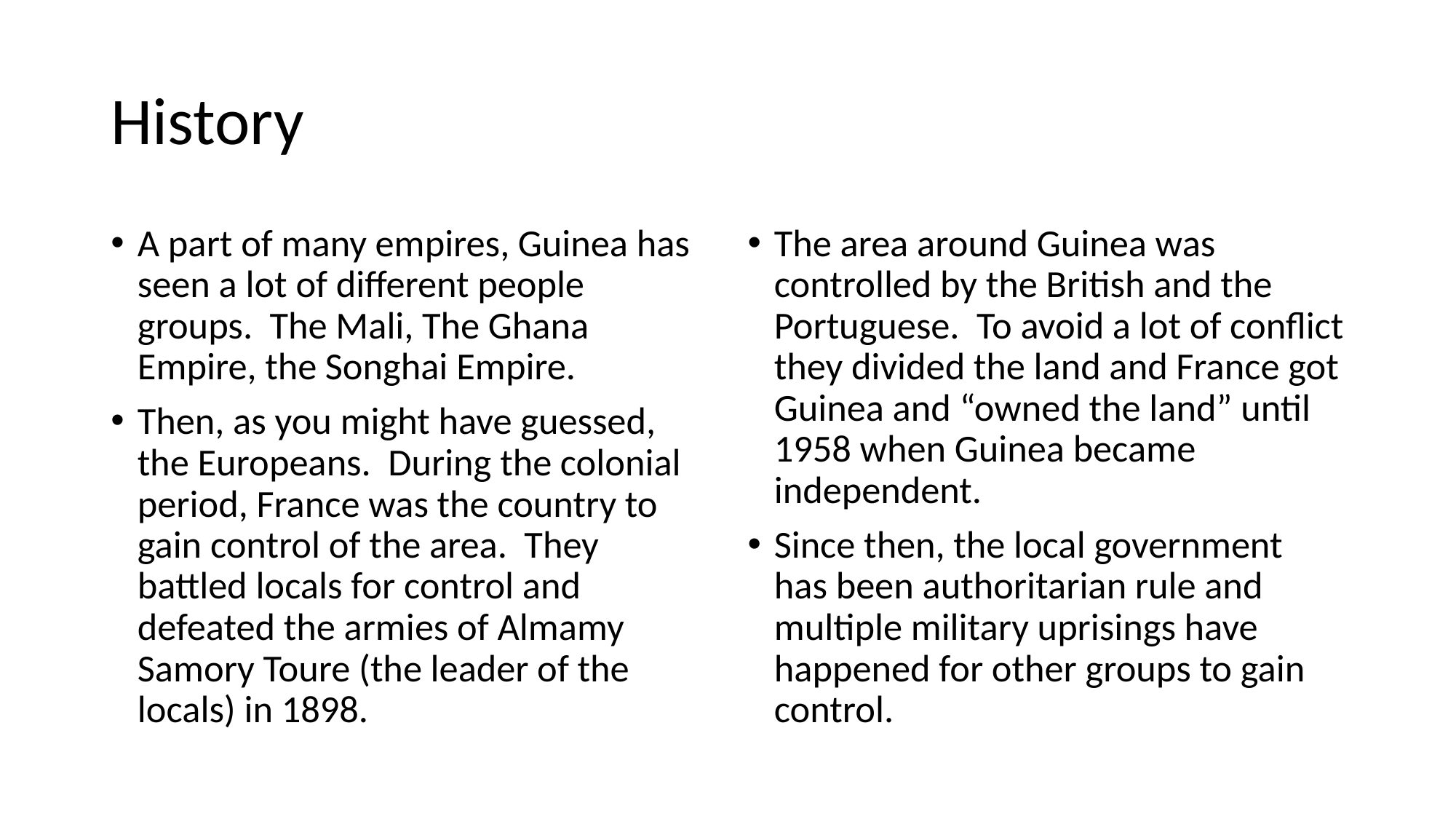

# History
A part of many empires, Guinea has seen a lot of different people groups.  The Mali, The Ghana Empire, the Songhai Empire.
Then, as you might have guessed, the Europeans.  During the colonial period, France was the country to gain control of the area.  They battled locals for control and defeated the armies of Almamy Samory Toure (the leader of the locals) in 1898.
The area around Guinea was controlled by the British and the Portuguese.  To avoid a lot of conflict they divided the land and France got Guinea and “owned the land” until 1958 when Guinea became independent.
Since then, the local government has been authoritarian rule and multiple military uprisings have happened for other groups to gain control.